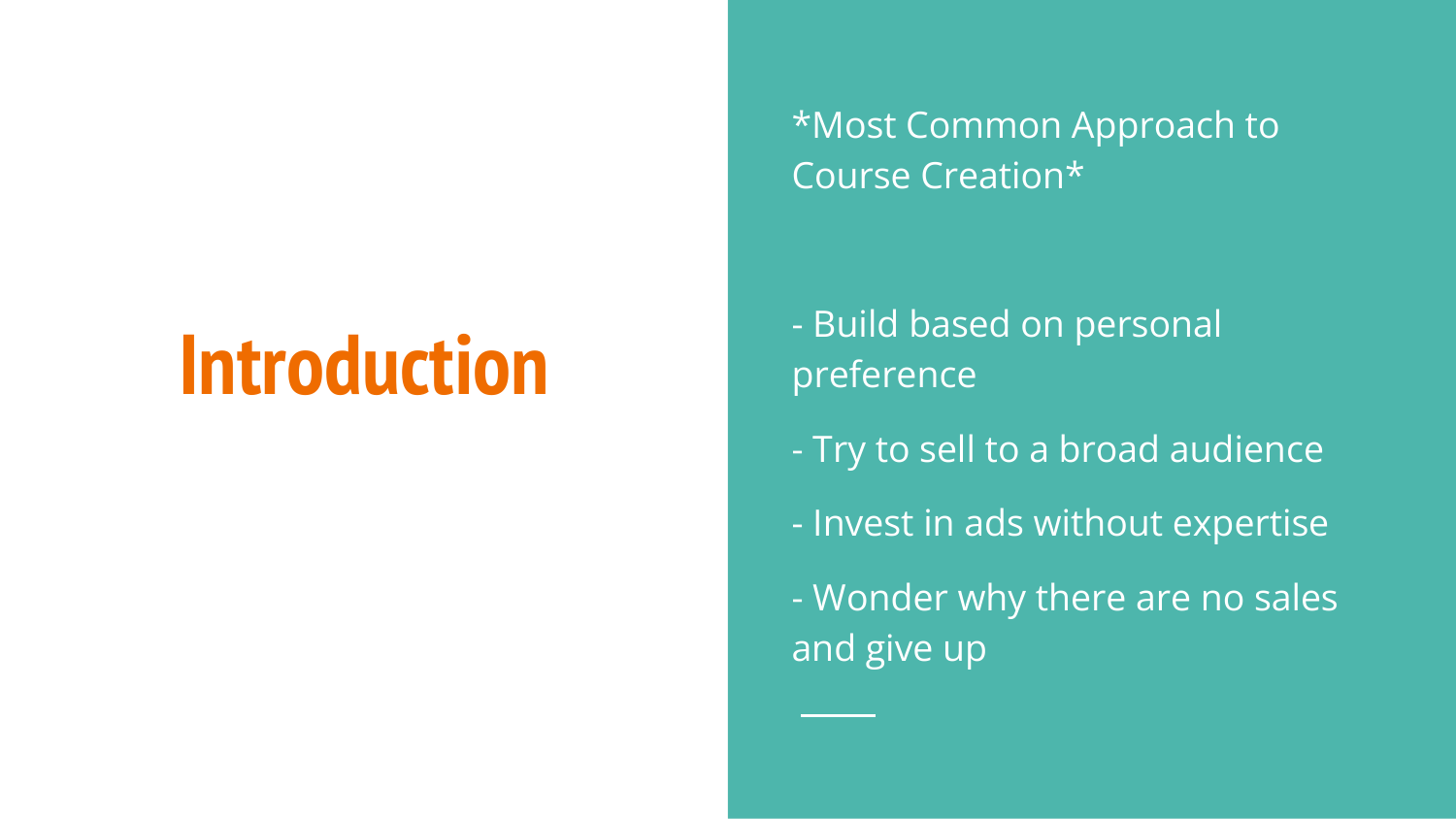

*Most Common Approach to Course Creation*

- Build based on personal preference
- Try to sell to a broad audience
- Invest in ads without expertise
- Wonder why there are no sales and give up

# Introduction